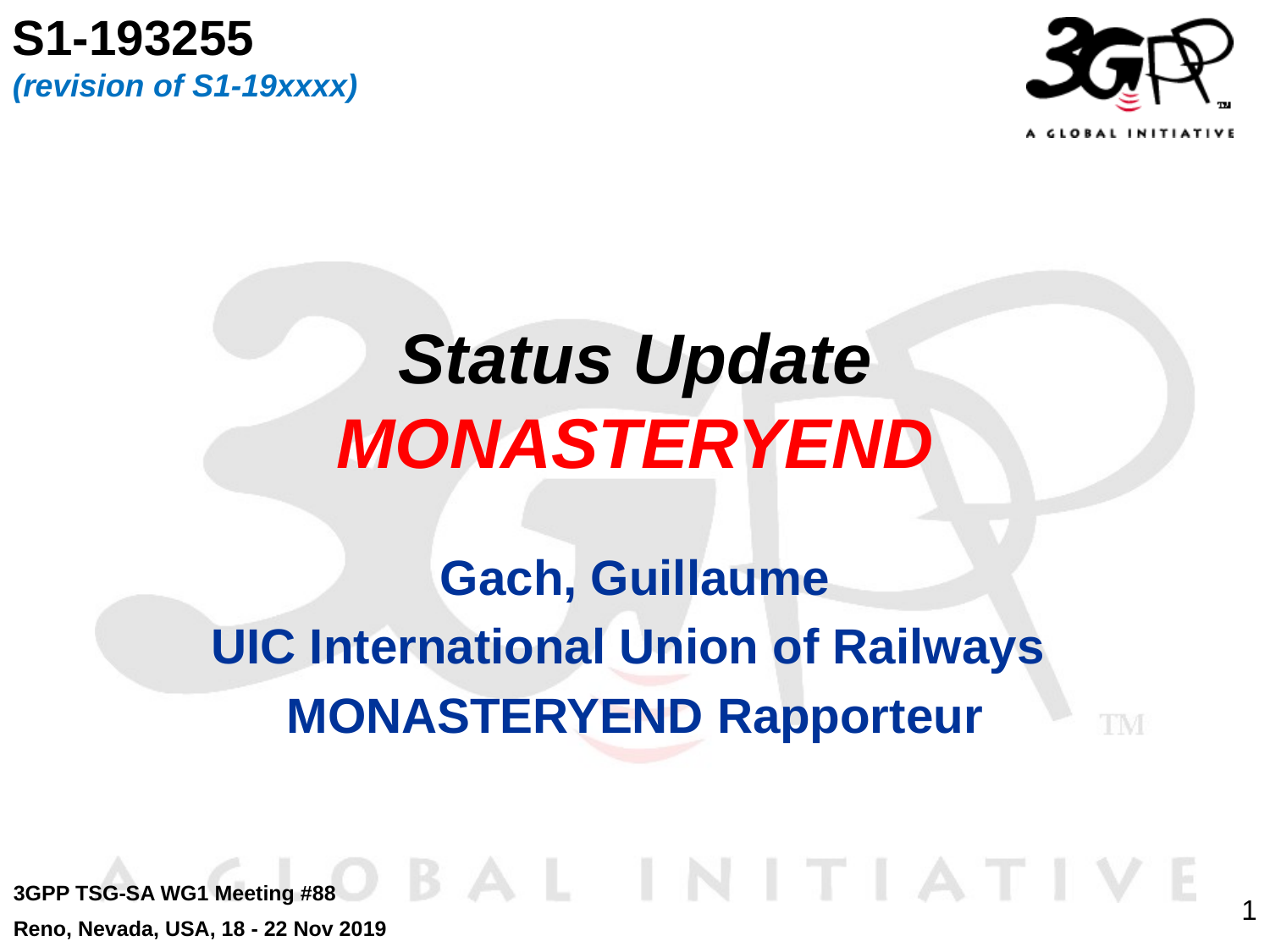

S1-193255
(revision of S1-19xxxx)
# Status Update MONASTERYEND
Gach, Guillaume
UIC International Union of Railways
MONASTERYEND Rapporteur
3GPP TSG-SA WG1 Meeting #88
Reno, Nevada, USA, 18 - 22 Nov 2019
1